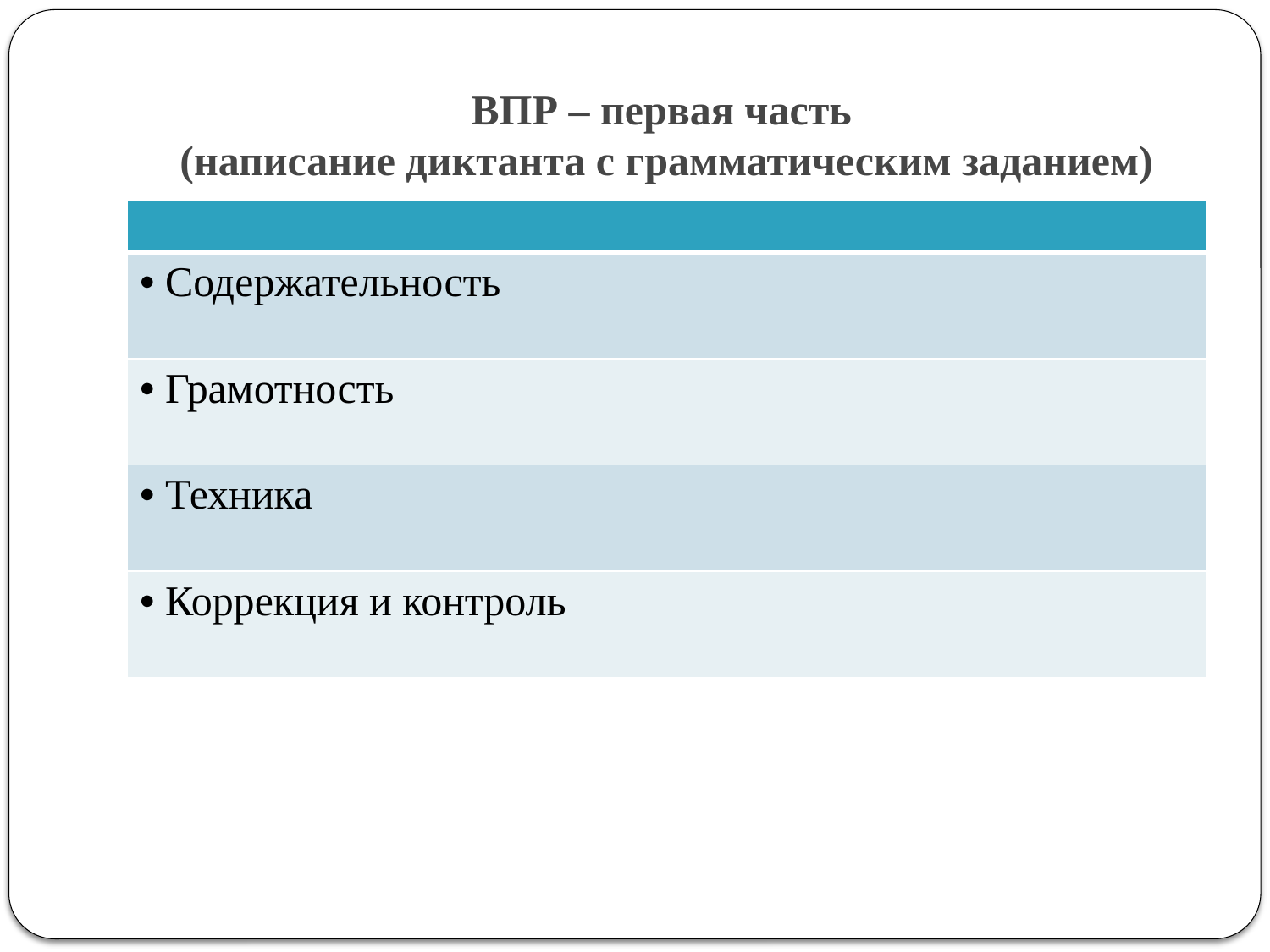

# ВПР – первая часть (написание диктанта с грамматическим заданием)
|  |
| --- |
| Содержательность |
| Грамотность |
| Техника |
| Коррекция и контроль |